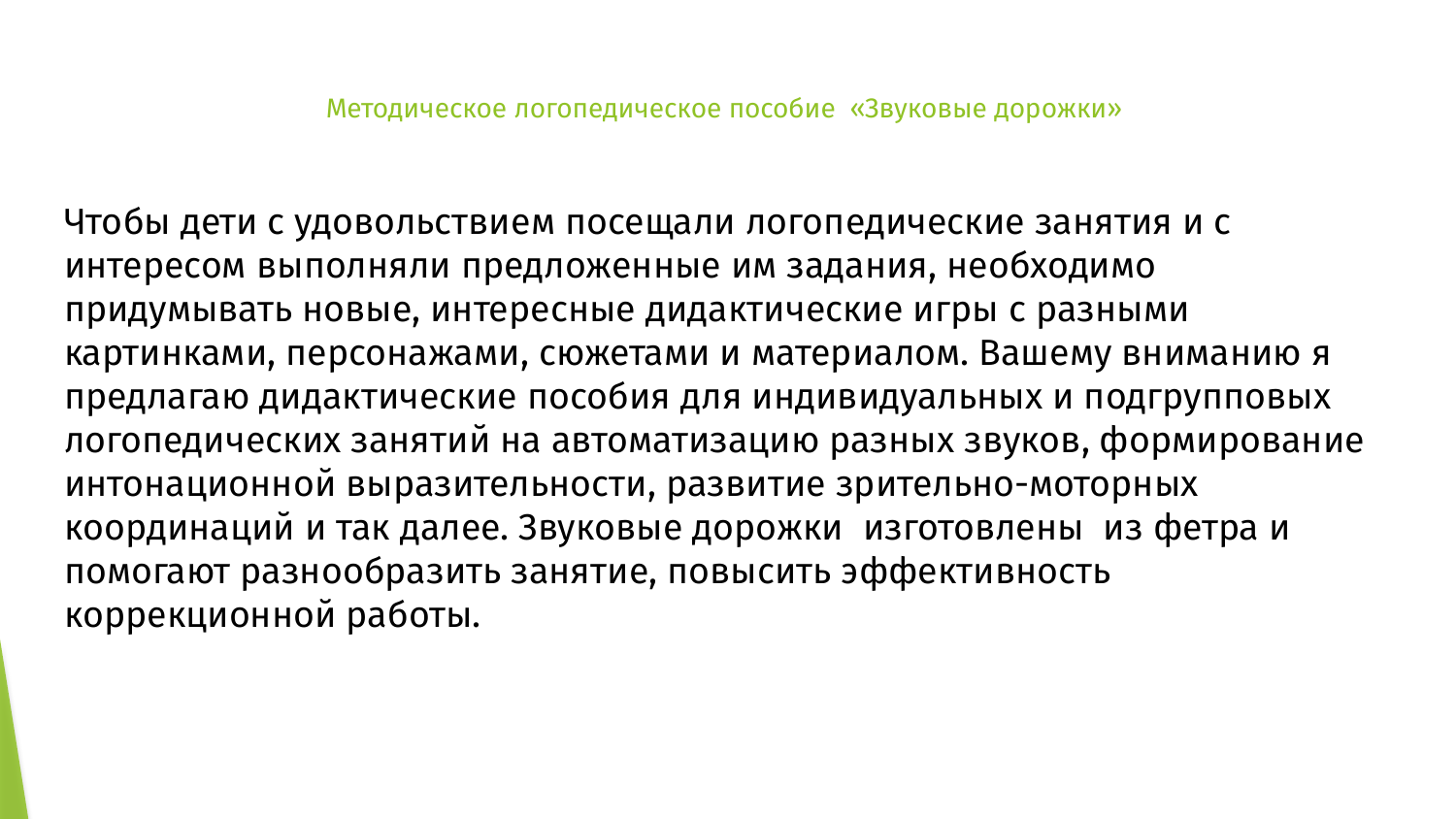

# Методическое логопедическое пособие  «Звуковые дорожки»

Чтобы дети с удовольствием посещали логопедические занятия и с интересом выполняли предложенные им задания, необходимо придумывать новые, интересные дидактические игры с разными картинками, персонажами, сюжетами и материалом. Вашему вниманию я предлагаю дидактические пособия для индивидуальных и подгрупповых логопедических занятий на автоматизацию разных звуков, формирование интонационной выразительности, развитие зрительно-моторных координаций и так далее. Звуковые дорожки  изготовлены  из фетра и  помогают разнообразить занятие, повысить эффективность коррекционной работы.